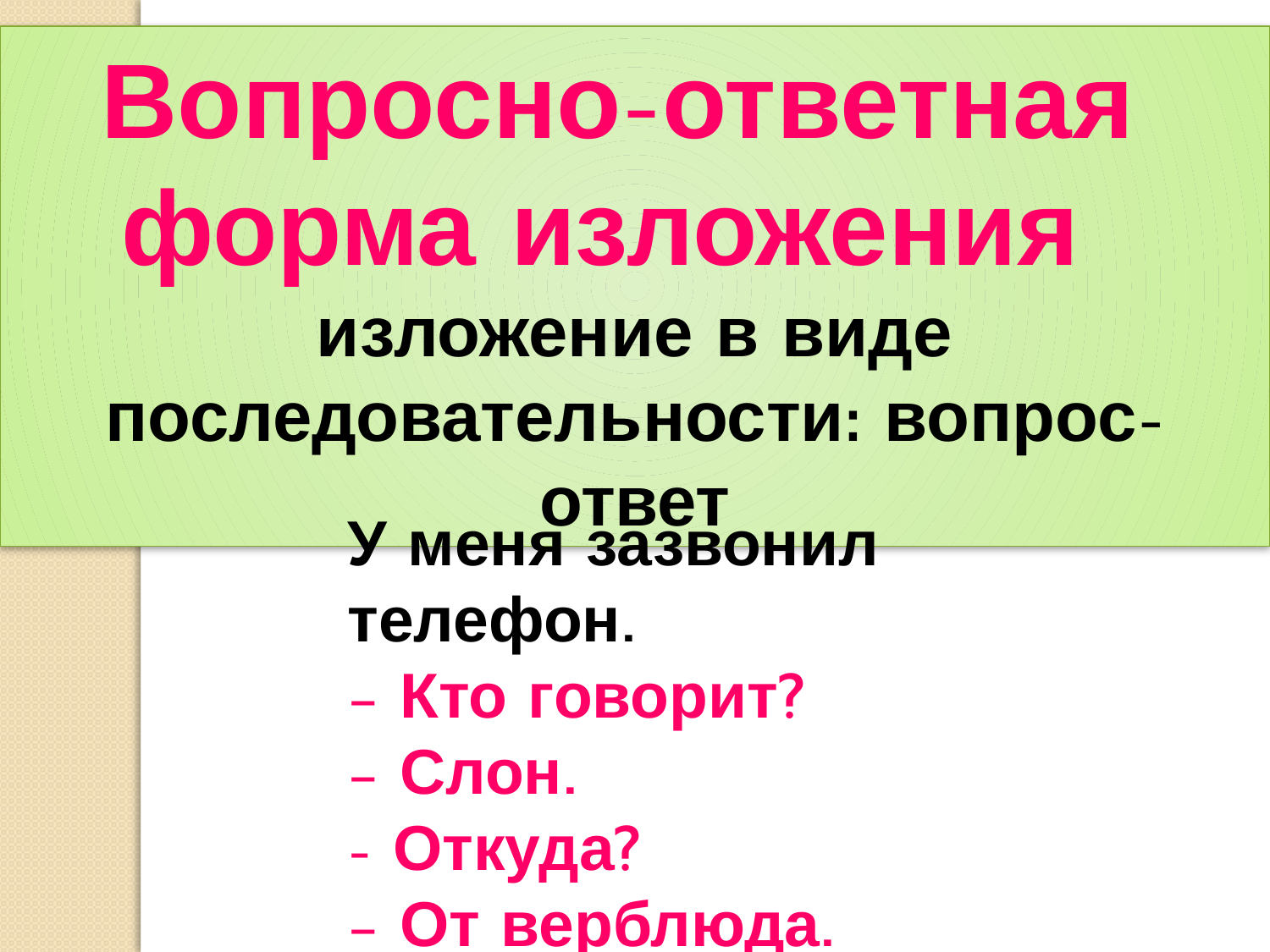

Вопросно-ответная
форма изложения
изложение в виде последовательности: вопрос-ответ
У меня зазвонил телефон.
– Кто говорит?
– Слон.
- Откуда?
– От верблюда.
(К.И. Чуковский)